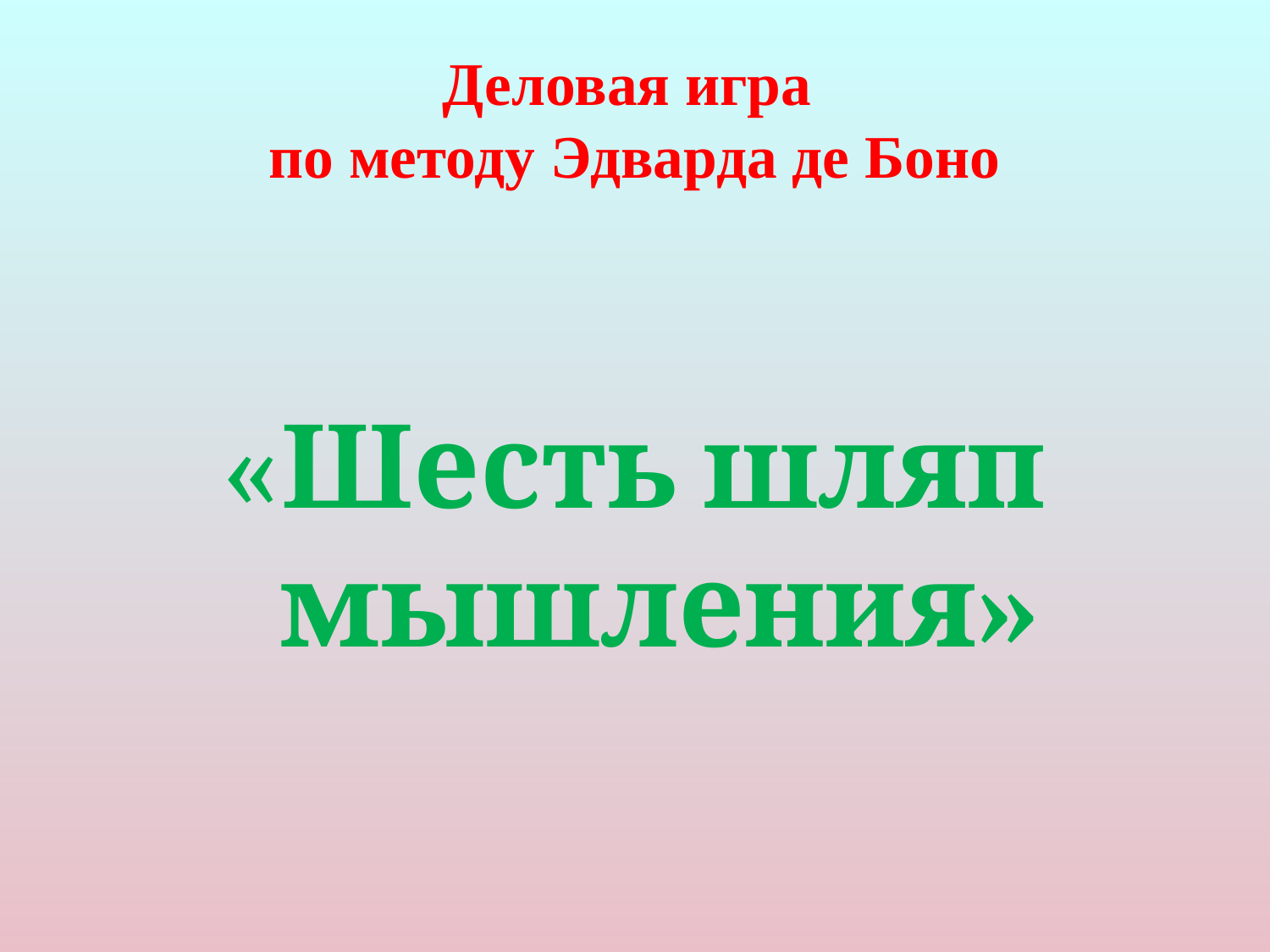

# Деловая игра по методу Эдварда де Боно

«Шесть шляп мышления»